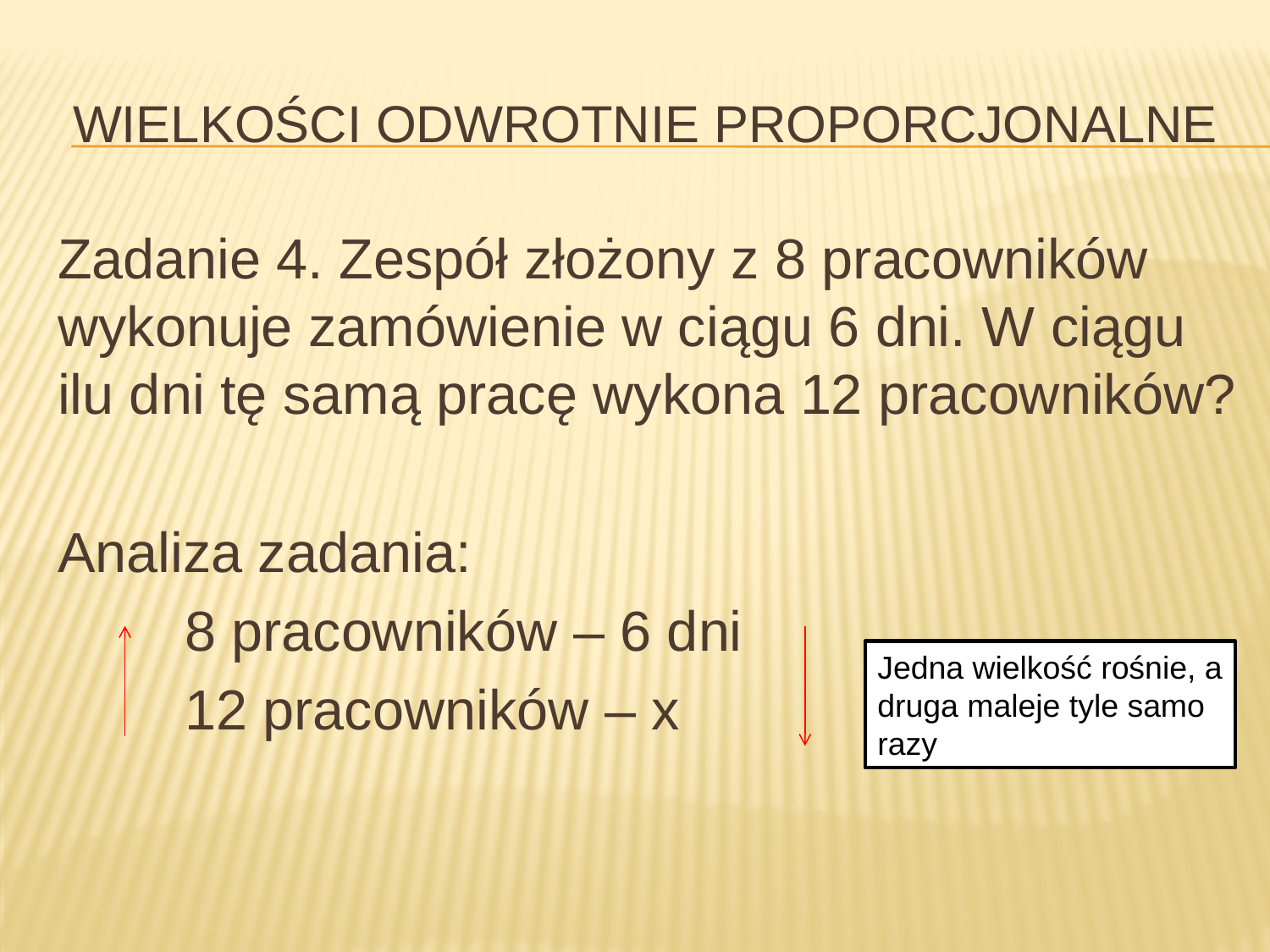

# Wielkości odwrotnie proporcjonalne
Zadanie 4. Zespół złożony z 8 pracowników wykonuje zamówienie w ciągu 6 dni. W ciągu ilu dni tę samą pracę wykona 12 pracowników?

Analiza zadania:
	8 pracowników – 6 dni
	12 pracowników – x

Jedna wielkość rośnie, a druga maleje tyle samo razy